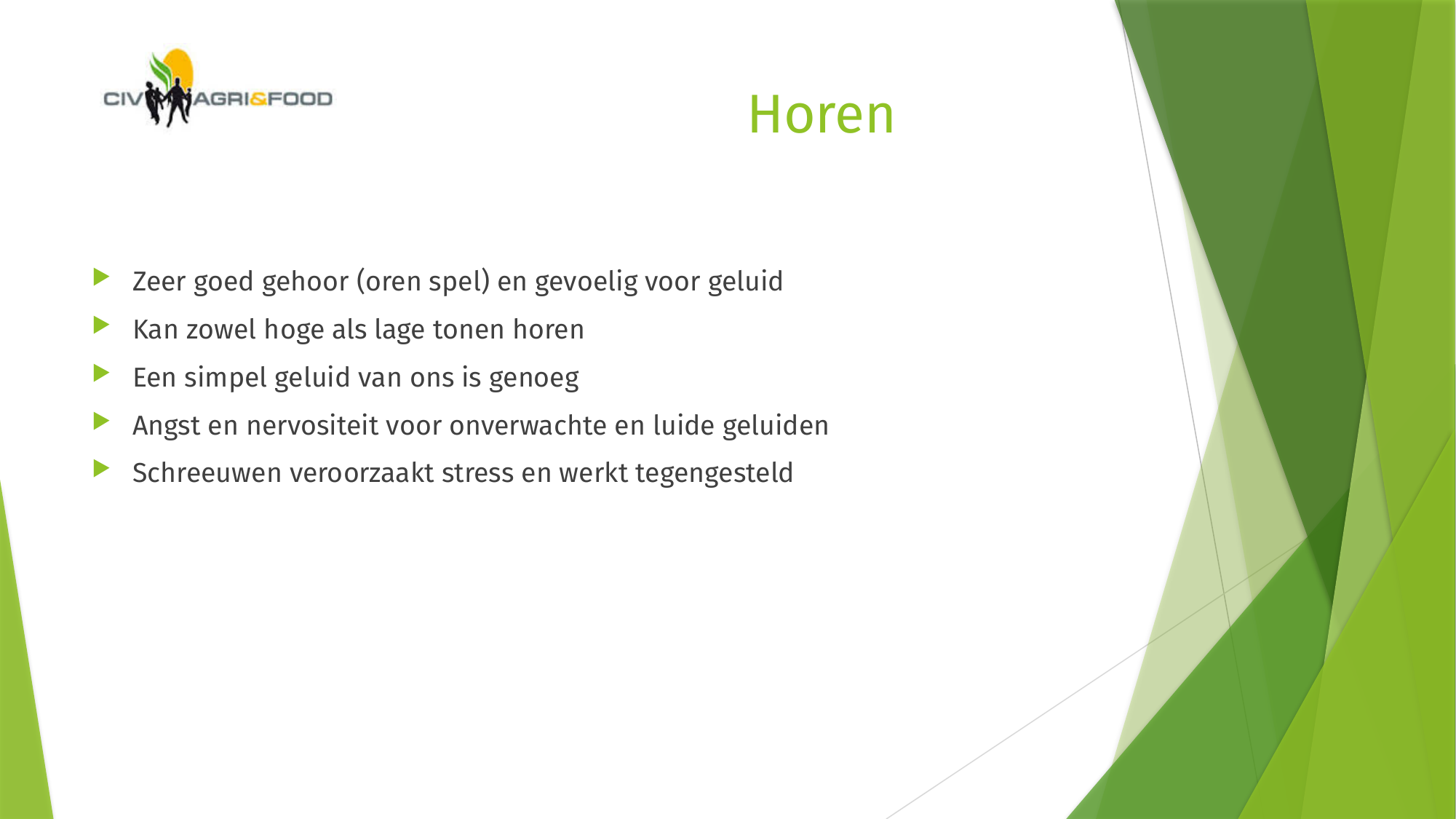

# Horen
Zeer goed gehoor (oren spel) en gevoelig voor geluid
Kan zowel hoge als lage tonen horen
Een simpel geluid van ons is genoeg
Angst en nervositeit voor onverwachte en luide geluiden
Schreeuwen veroorzaakt stress en werkt tegengesteld